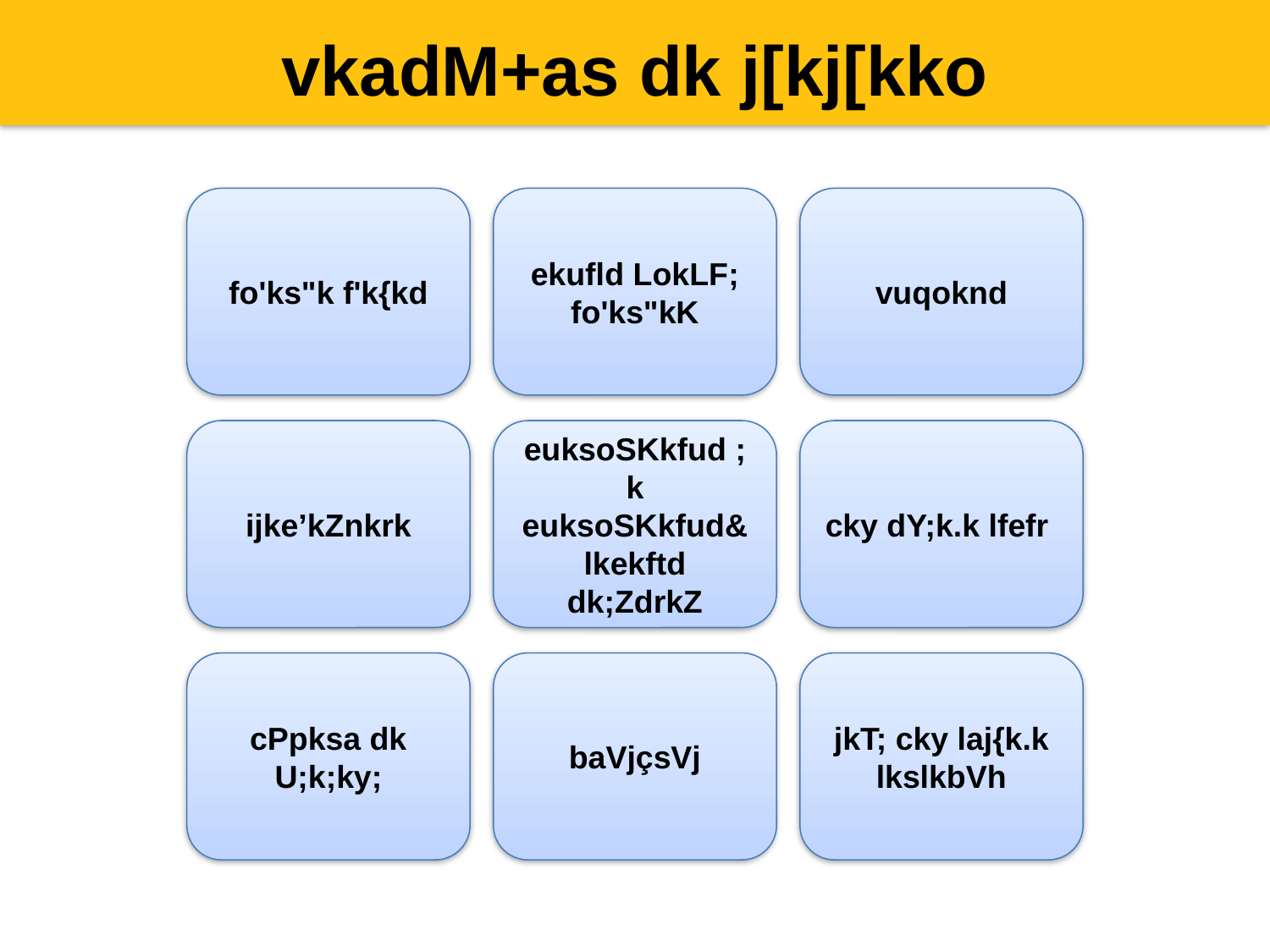

vkadM+as dk j[kj[kko
fo'ks"k f'k{kd
ekufld LokLF; fo'ks"kK
vuqoknd
ijke’kZnkrk
euksoSKkfud ;k euksoSKkfud& lkekftd dk;ZdrkZ
cky dY;k.k lfefr
cPpksa dk U;k;ky;
baVjçsVj
jkT; cky laj{k.k lkslkbVh